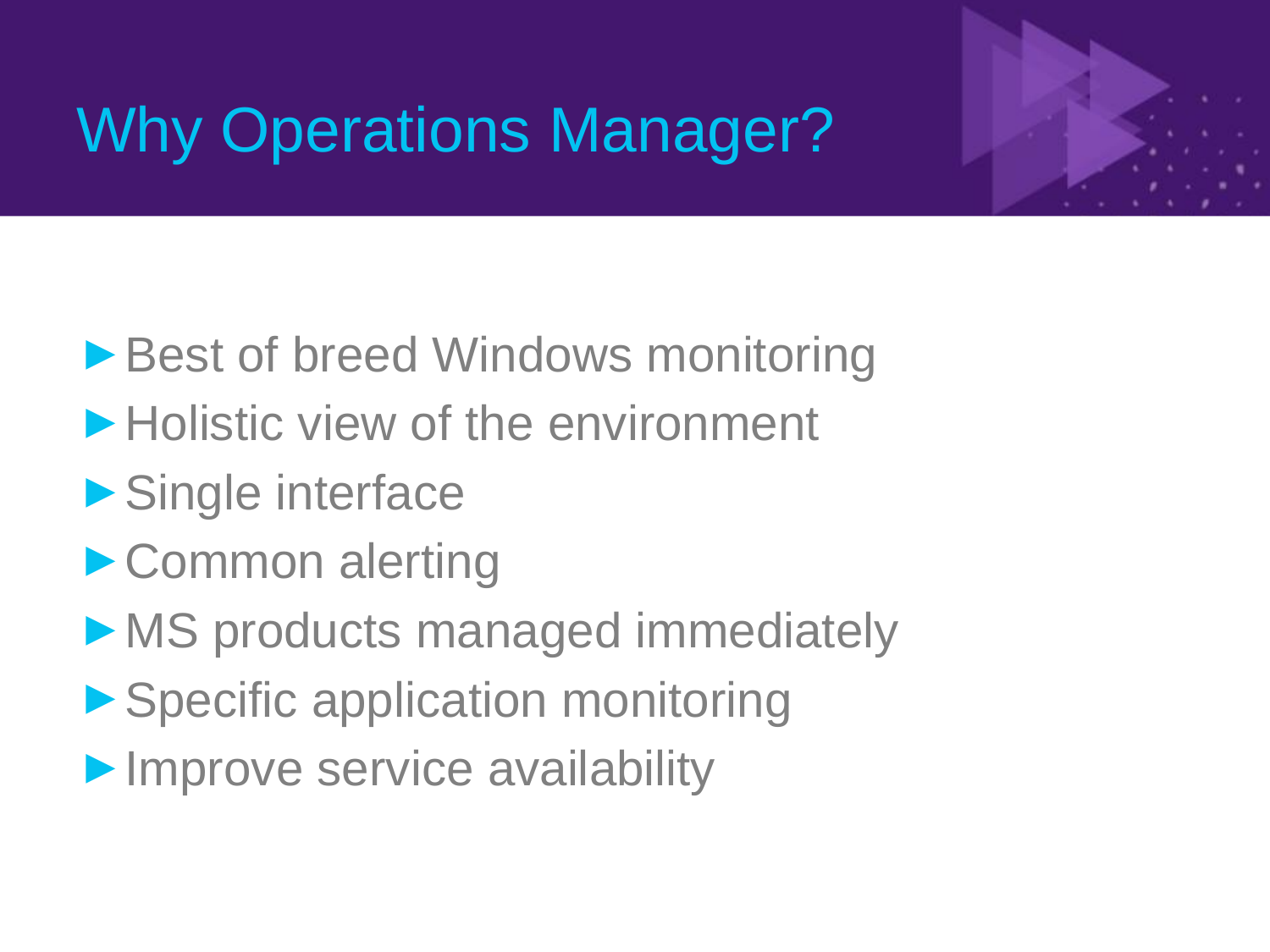

# Why Operations Manager?
Best of breed Windows monitoring
Holistic view of the environment
Single interface
Common alerting
MS products managed immediately
Specific application monitoring
Improve service availability